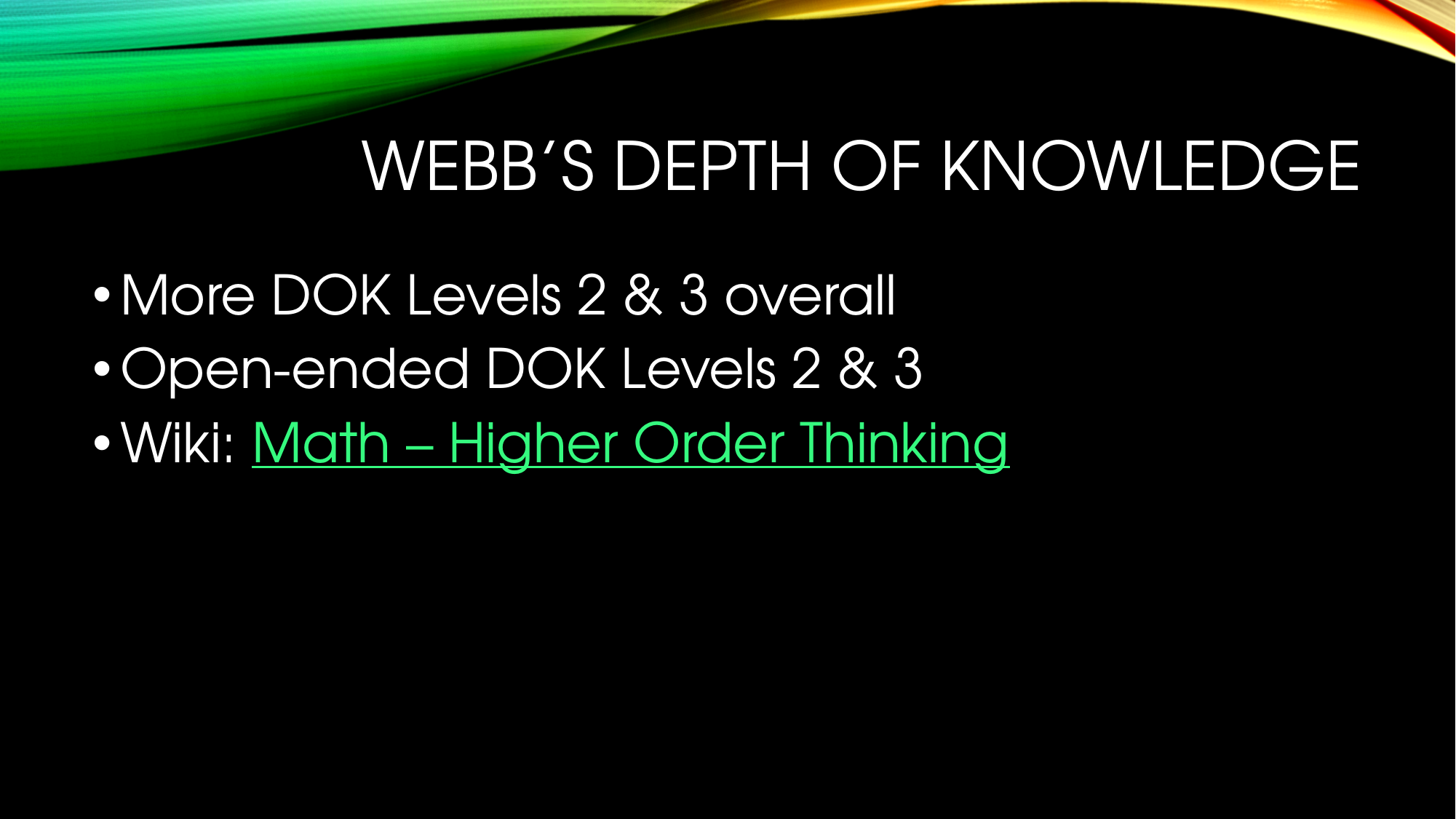

# Webb’s Depth of knowledge
More DOK Levels 2 & 3 overall
Open-ended DOK Levels 2 & 3
Wiki: Math – Higher Order Thinking